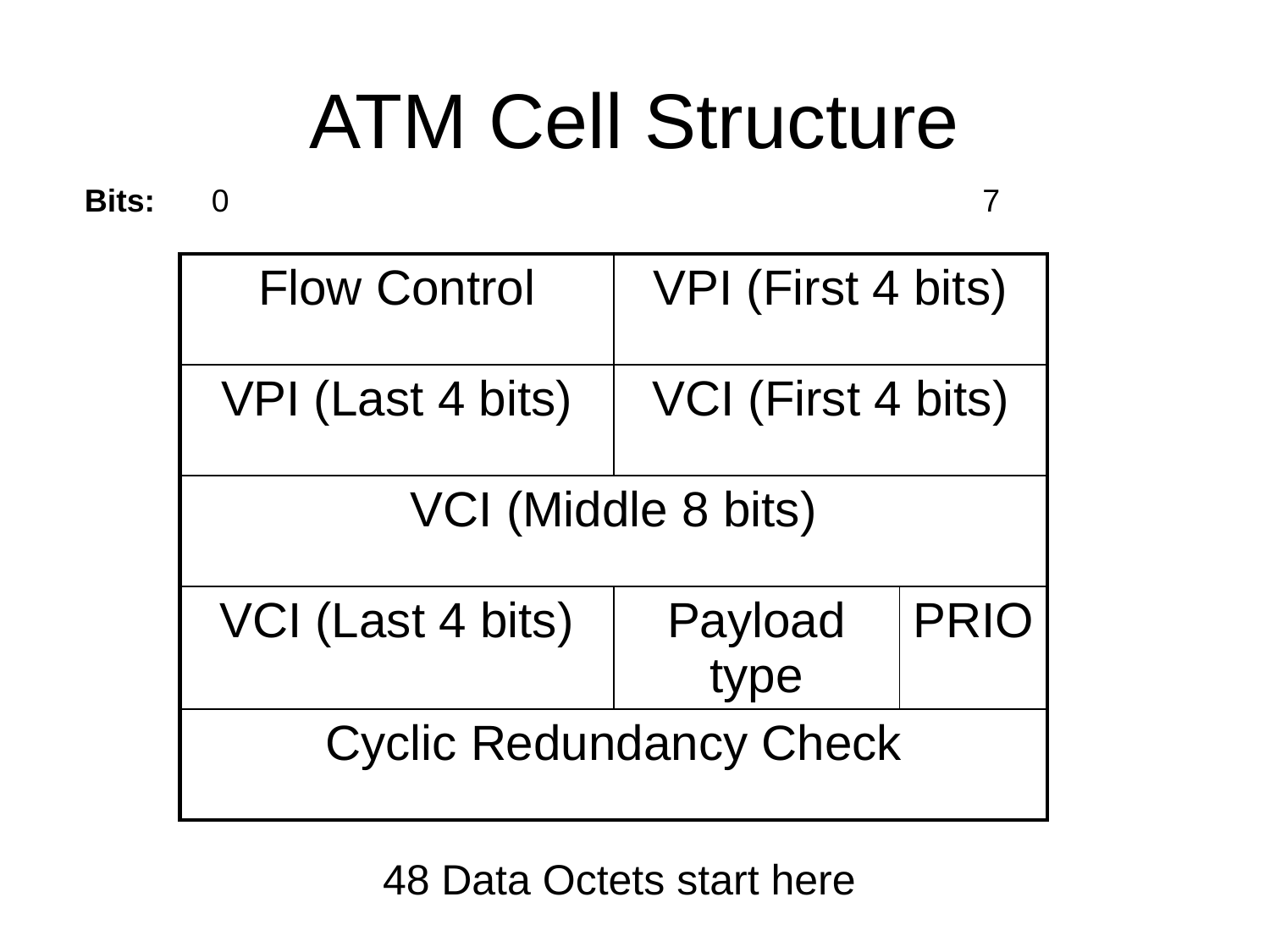

# ATM Cell Structure
Bits:	0						 7
| Flow Control | VPI (First 4 bits) |  |
| --- | --- | --- |
| VPI (Last 4 bits) | VCI (First 4 bits) |  |
| VCI (Middle 8 bits) |  |  |
| VCI (Last 4 bits) | Payload type | PRIO |
| Cyclic Redundancy Check |  |  |
48 Data Octets start here